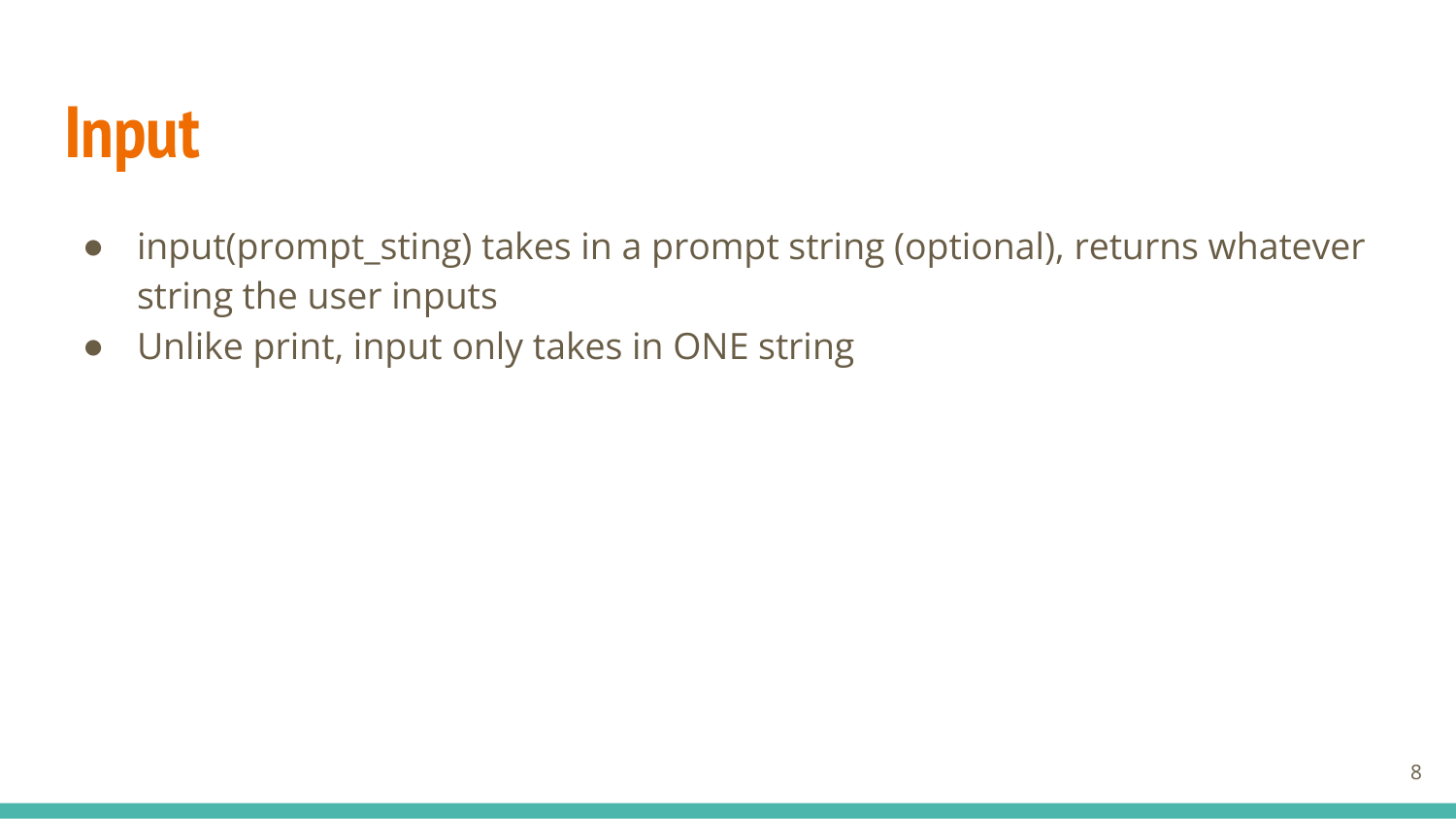

# Input
input(prompt_sting) takes in a prompt string (optional), returns whatever string the user inputs
Unlike print, input only takes in ONE string

8